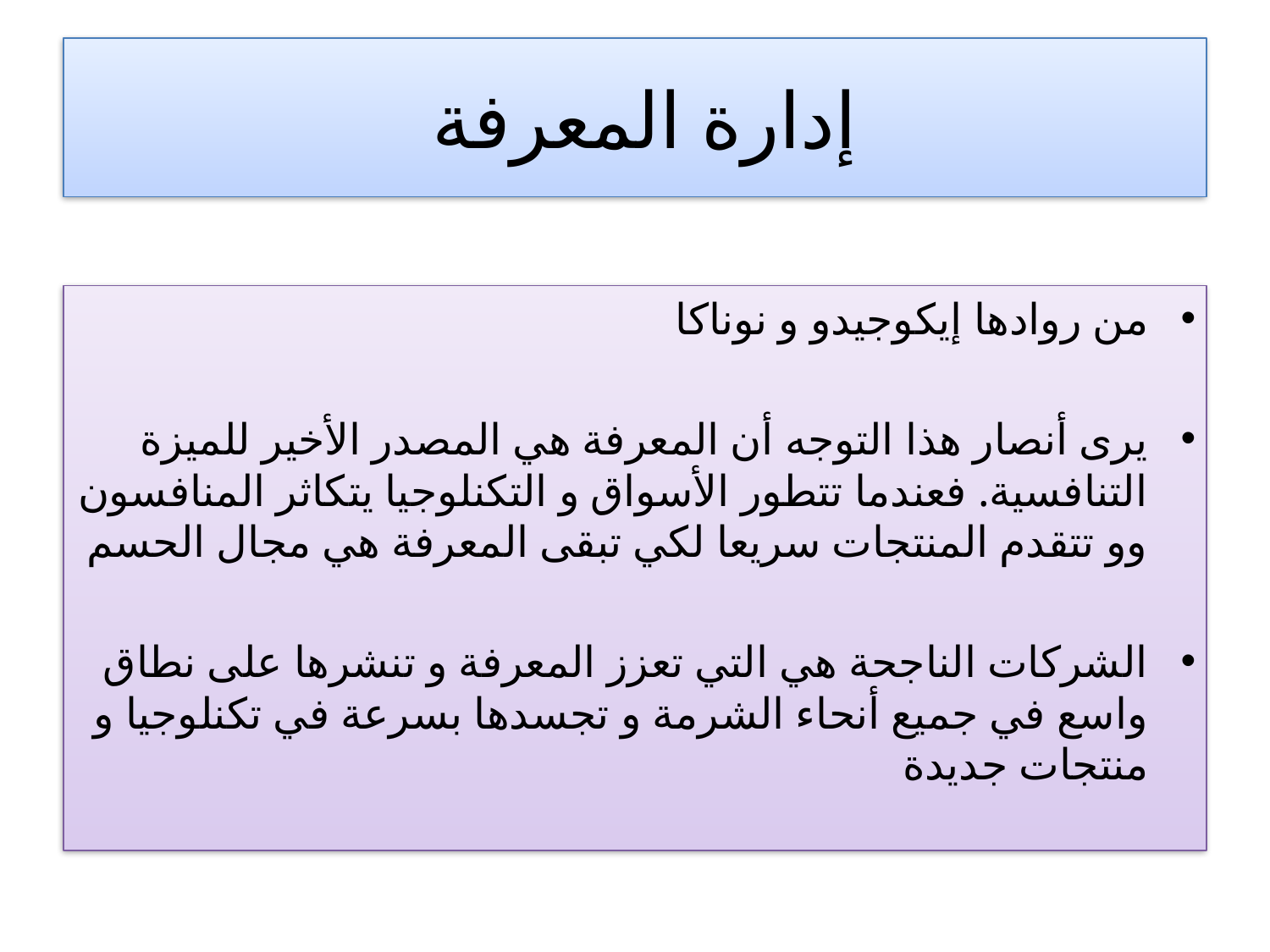

# إدارة المعرفة
من روادها إيكوجيدو و نوناكا

يرى أنصار هذا التوجه أن المعرفة هي المصدر الأخير للميزة التنافسية. فعندما تتطور الأسواق و التكنلوجيا يتكاثر المنافسون وو تتقدم المنتجات سريعا لكي تبقى المعرفة هي مجال الحسم

الشركات الناجحة هي التي تعزز المعرفة و تنشرها على نطاق واسع في جميع أنحاء الشرمة و تجسدها بسرعة في تكنلوجيا و منتجات جديدة